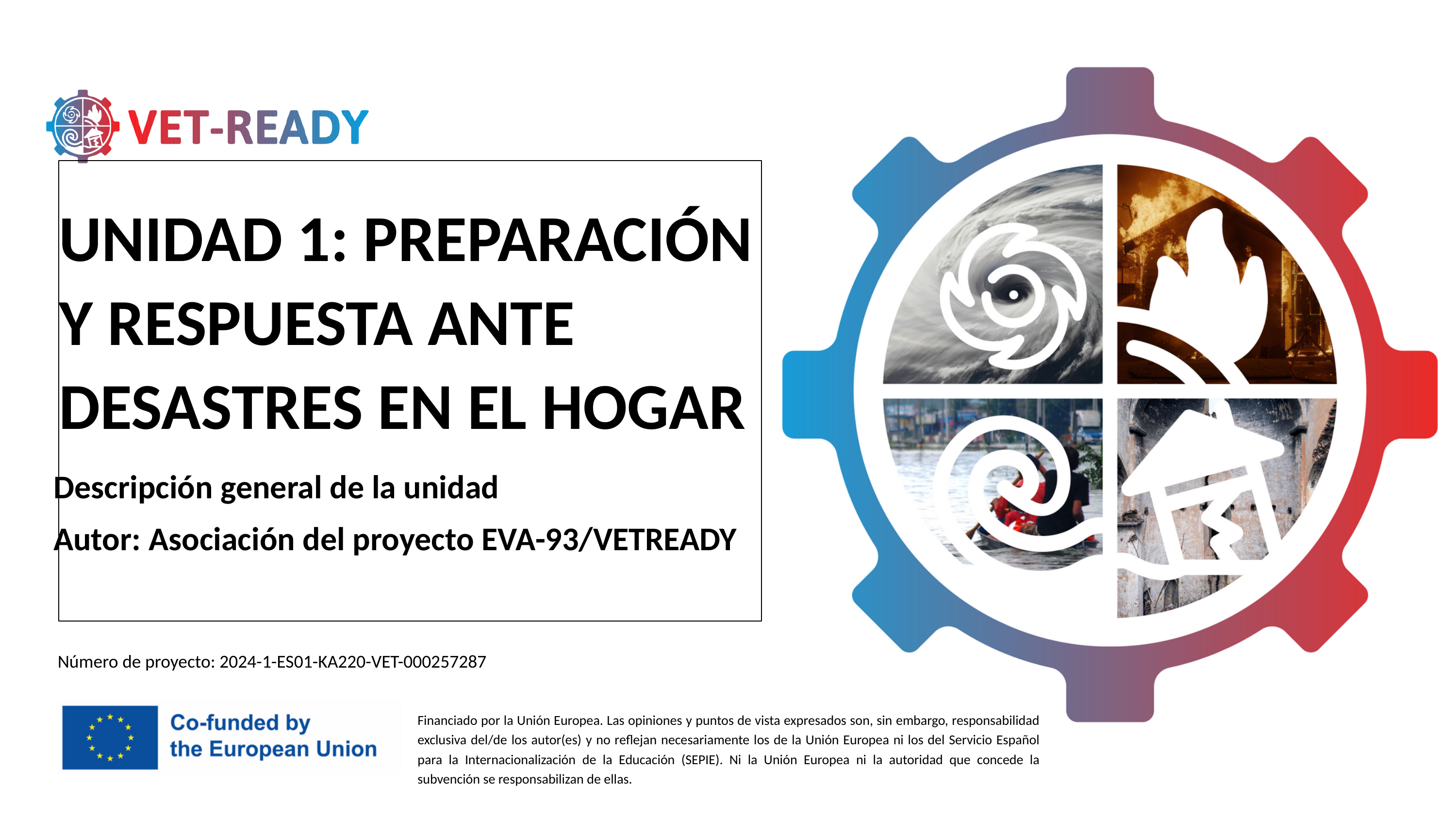

UNIDAD 1: PREPARACIÓN Y RESPUESTA ANTE DESASTRES EN EL HOGAR
Descripción general de la unidad

Autor: Asociación del proyecto EVA-93/VETREADY
 Número de proyecto: 2024-1-ES01-KA220-VET-000257287

Financiado por la Unión Europea. Las opiniones y puntos de vista expresados ​​son, sin embargo, responsabilidad exclusiva del/de los autor(es) y no reflejan necesariamente los de la Unión Europea ni los del Servicio Español para la Internacionalización de la Educación (SEPIE). Ni la Unión Europea ni la autoridad que concede la subvención se responsabilizan de ellas.